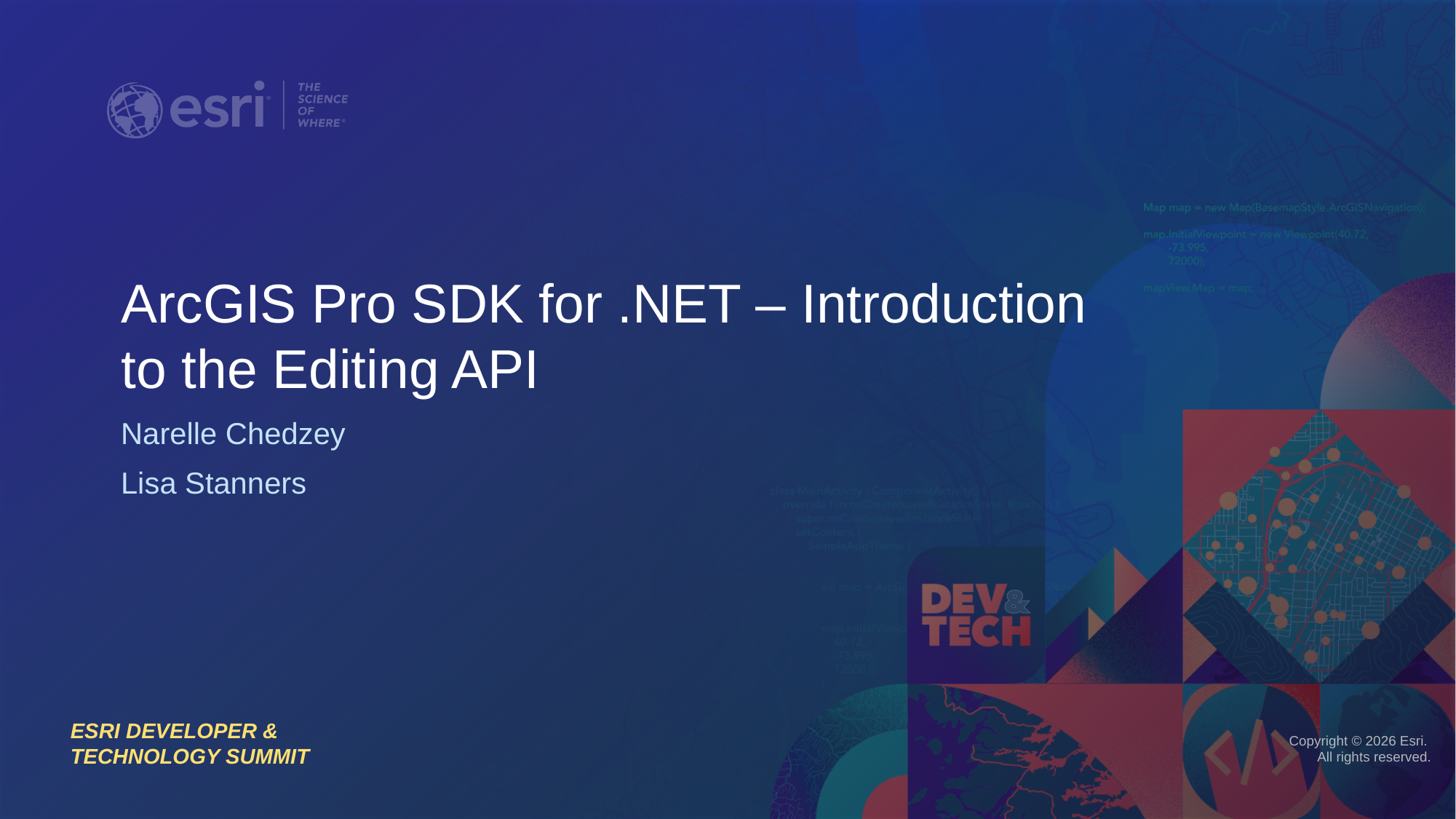

# ArcGIS Pro SDK for .NET – Introduction to the Editing API
Narelle Chedzey
Lisa Stanners